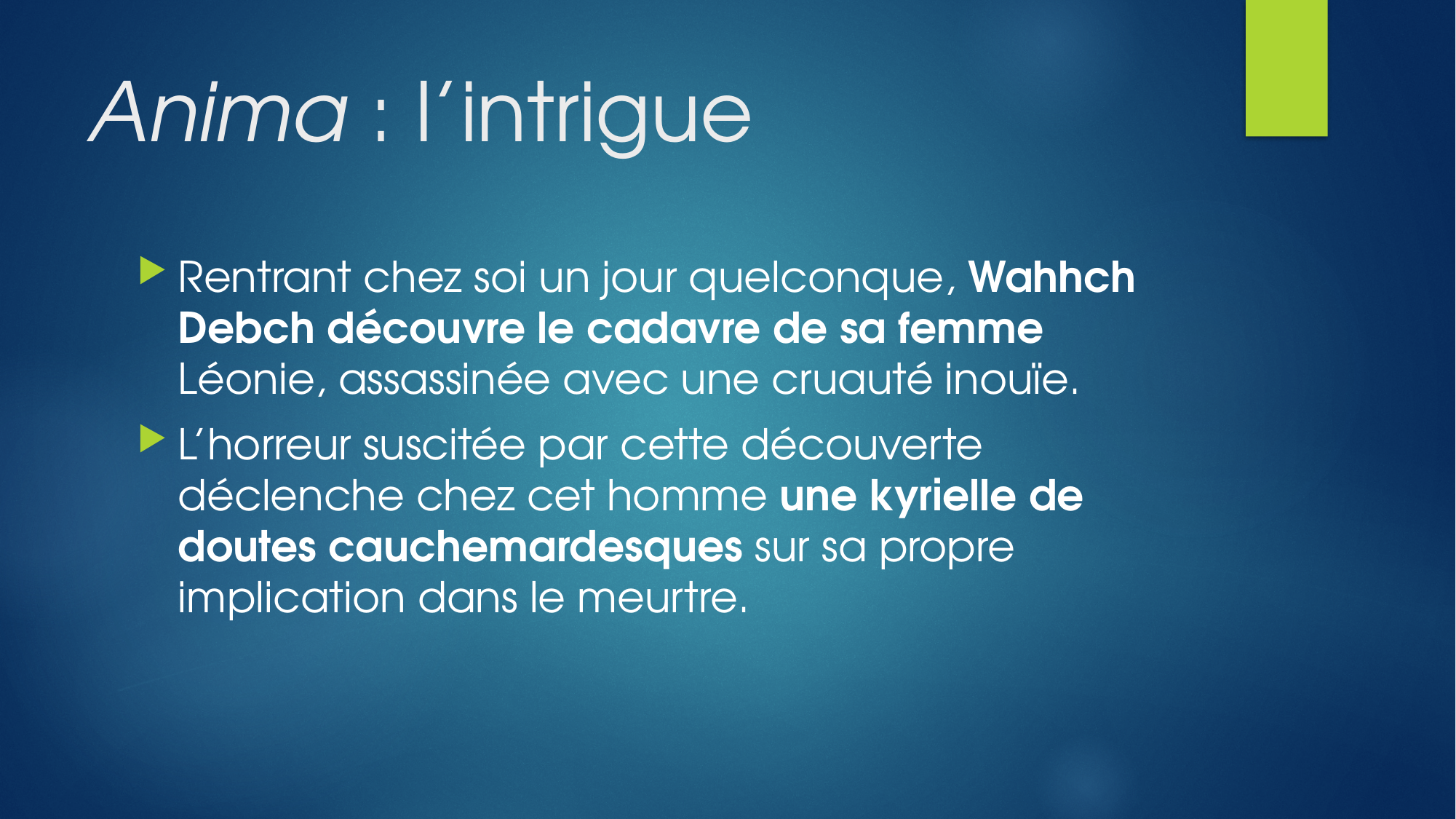

# Anima : l’intrigue
Rentrant chez soi un jour quelconque, Wahhch Debch découvre le cadavre de sa femme Léonie, assassinée avec une cruauté inouïe.
L’horreur suscitée par cette découverte déclenche chez cet homme une kyrielle de doutes cauchemardesques sur sa propre implication dans le meurtre.